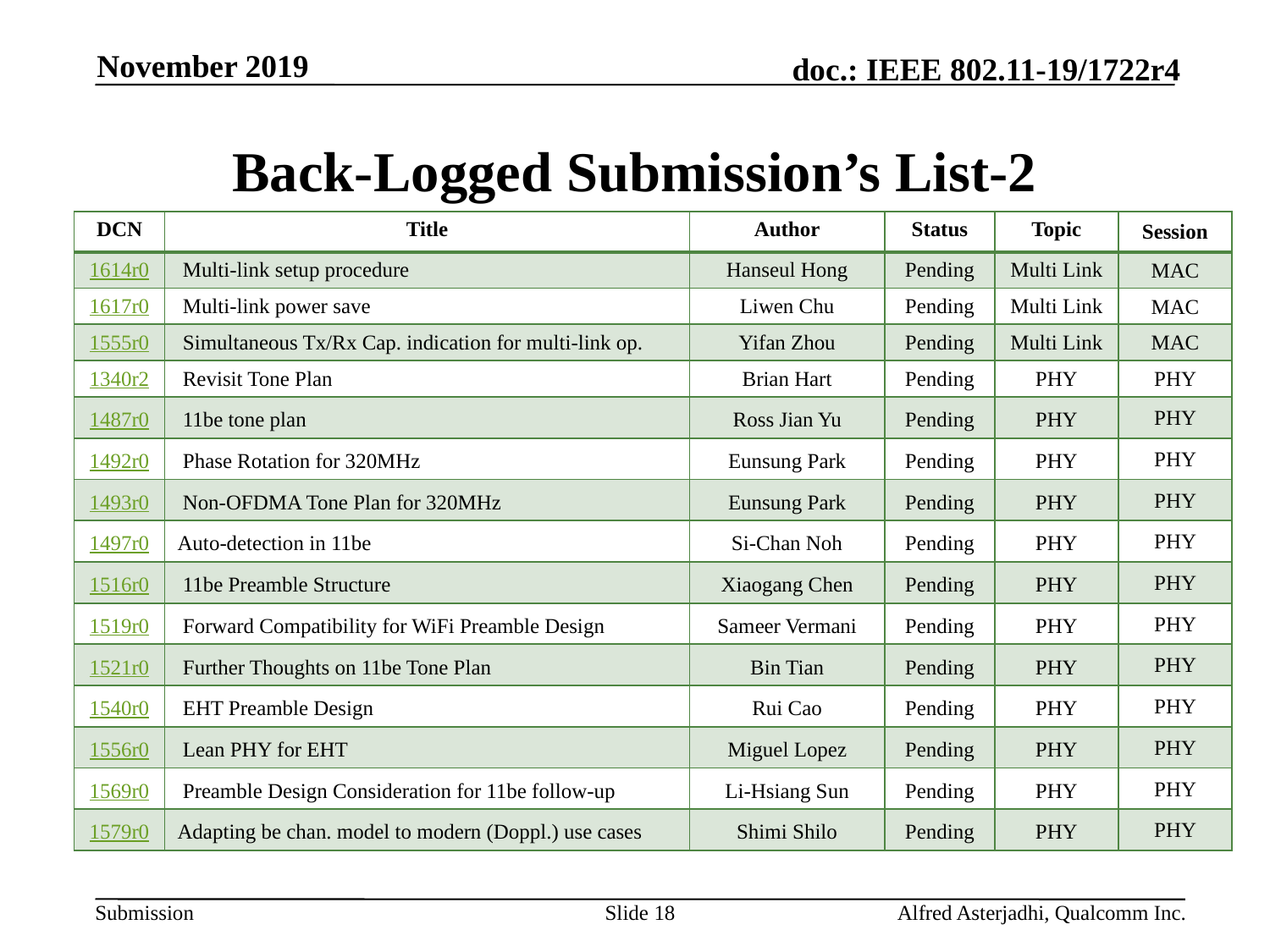

November 2019
# Back-Logged Submission’s List-2
| DCN | Title | Author | Status | Topic | Session |
| --- | --- | --- | --- | --- | --- |
| 1614r0 | Multi-link setup procedure | Hanseul Hong | Pending | Multi Link | MAC |
| 1617r0 | Multi-link power save | Liwen Chu | Pending | Multi Link | MAC |
| 1555r0 | Simultaneous Tx/Rx Cap. indication for multi-link op. | Yifan Zhou | Pending | Multi Link | MAC |
| 1340r2 | Revisit Tone Plan | Brian Hart | Pending | PHY | PHY |
| 1487r0 | 11be tone plan | Ross Jian Yu | Pending | PHY | PHY |
| 1492r0 | Phase Rotation for 320MHz | Eunsung Park | Pending | PHY | PHY |
| 1493r0 | Non-OFDMA Tone Plan for 320MHz | Eunsung Park | Pending | PHY | PHY |
| 1497r0 | Auto-detection in 11be | Si-Chan Noh | Pending | PHY | PHY |
| 1516r0 | 11be Preamble Structure | Xiaogang Chen | Pending | PHY | PHY |
| 1519r0 | Forward Compatibility for WiFi Preamble Design | Sameer Vermani | Pending | PHY | PHY |
| 1521r0 | Further Thoughts on 11be Tone Plan | Bin Tian | Pending | PHY | PHY |
| 1540r0 | EHT Preamble Design | Rui Cao | Pending | PHY | PHY |
| 1556r0 | Lean PHY for EHT | Miguel Lopez | Pending | PHY | PHY |
| 1569r0 | Preamble Design Consideration for 11be follow-up | Li-Hsiang Sun | Pending | PHY | PHY |
| 1579r0 | Adapting be chan. model to modern (Doppl.) use cases | Shimi Shilo | Pending | PHY | PHY |
Slide 18
Alfred Asterjadhi, Qualcomm Inc.